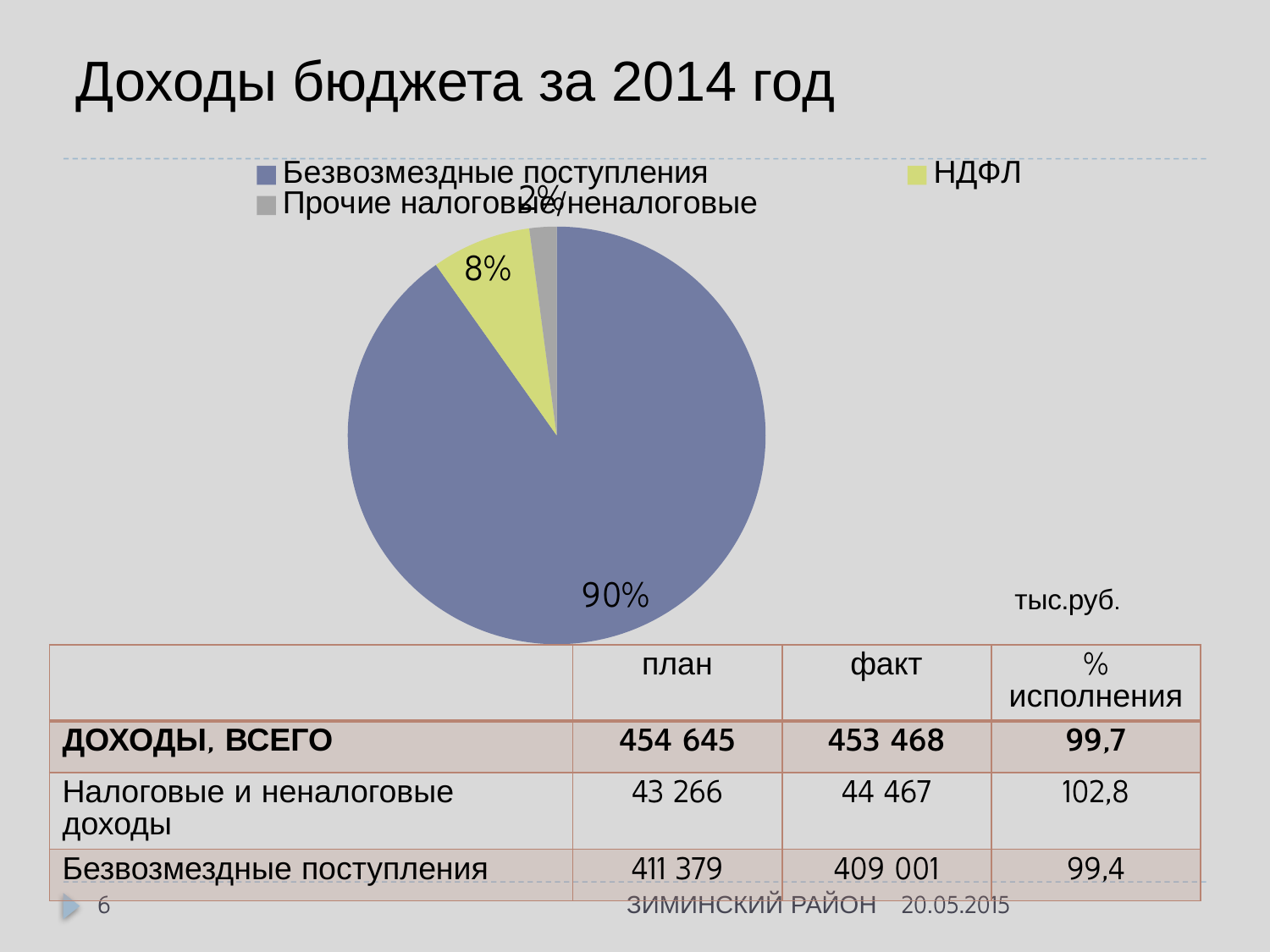

# Доходы бюджета за 2014 год

[unsupported chart]

тыс.руб.
|  | план | факт | % исполнения |
| --- | --- | --- | --- |
| ДОХОДЫ, ВСЕГО | 454 645 | 453 468 | 99,7 |
| Налоговые и неналоговые доходы | 43 266 | 44 467 | 102,8 |
| Безвозмездные поступления | 411 379 | 409 001 | 99,4 |
6
ЗИМИНСКИЙ РАЙОН
20.05.2015